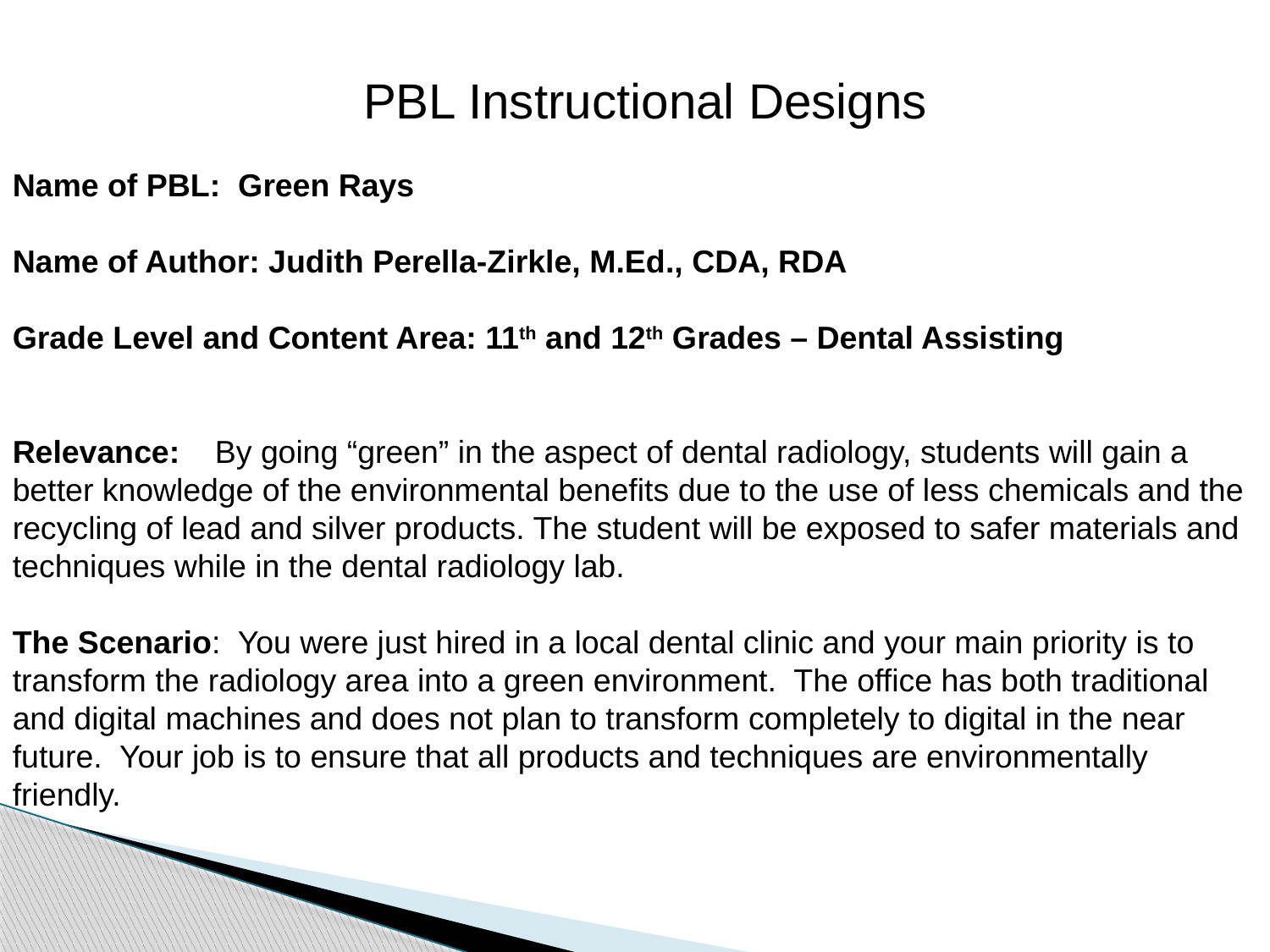

PBL Instructional Designs
Name of PBL:  Green Rays

Name of Author: Judith Perella-Zirkle, M.Ed., CDA, RDA

Grade Level and Content Area: 11th and 12th Grades – Dental Assisting

Relevance:    By going “green” in the aspect of dental radiology, students will gain a better knowledge of the environmental benefits due to the use of less chemicals and the recycling of lead and silver products. The student will be exposed to safer materials and techniques while in the dental radiology lab.

The Scenario:  You were just hired in a local dental clinic and your main priority is to transform the radiology area into a green environment.  The office has both traditional and digital machines and does not plan to transform completely to digital in the near future.  Your job is to ensure that all products and techniques are environmentally friendly.